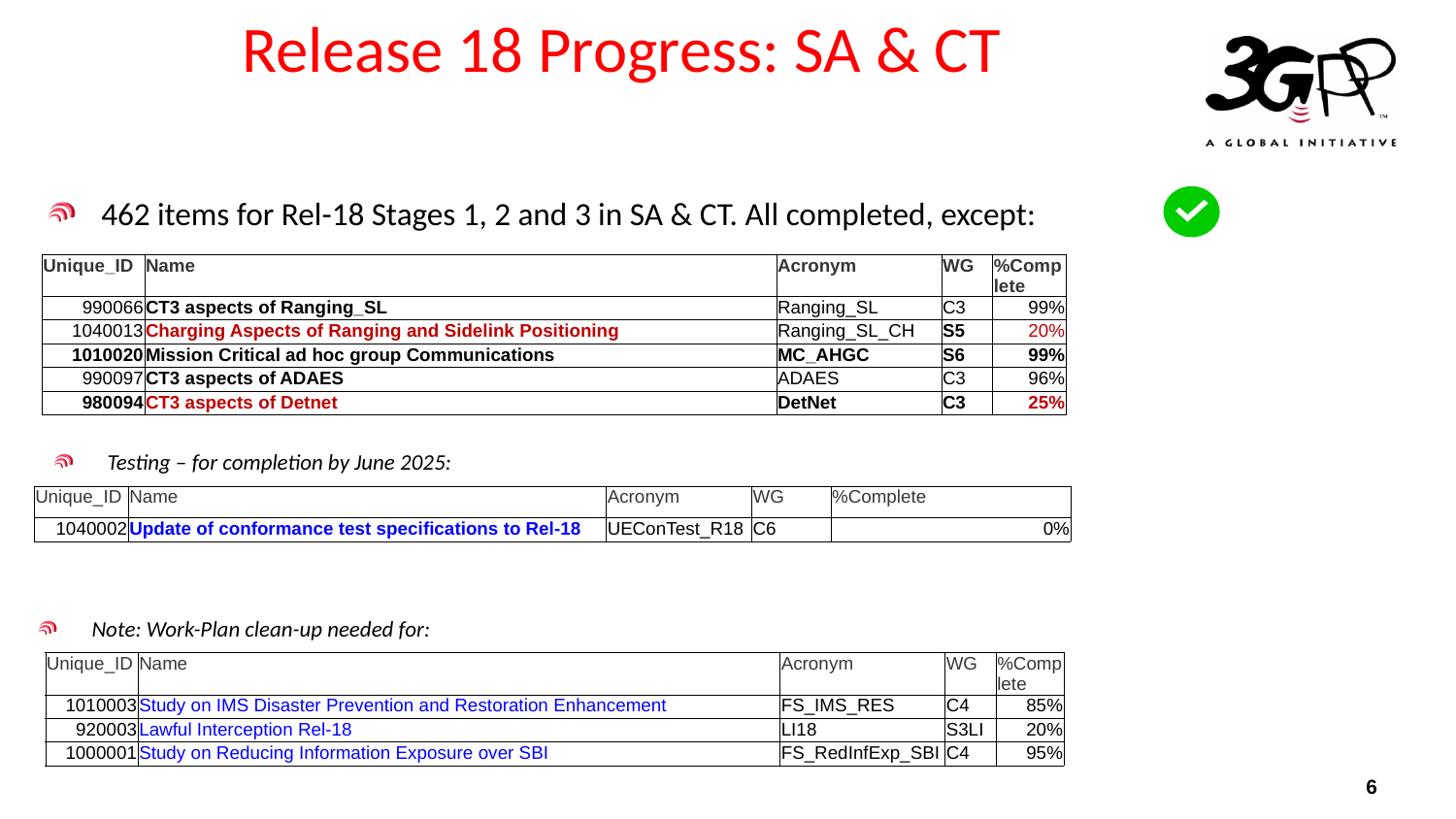

# Release 18 Progress: SA & CT
462 items for Rel-18 Stages 1, 2 and 3 in SA & CT. All completed, except:

| Unique\_ID | Name | Acronym | WG | %Complete |
| --- | --- | --- | --- | --- |
| 990066 | CT3 aspects of Ranging\_SL | Ranging\_SL | C3 | 99% |
| 1040013 | Charging Aspects of Ranging and Sidelink Positioning | Ranging\_SL\_CH | S5 | 20% |
| 1010020 | Mission Critical ad hoc group Communications | MC\_AHGC | S6 | 99% |
| 990097 | CT3 aspects of ADAES | ADAES | C3 | 96% |
| 980094 | CT3 aspects of Detnet | DetNet | C3 | 25% |
Testing – for completion by June 2025:
| Unique\_ID | Name | Acronym | WG | %Complete |
| --- | --- | --- | --- | --- |
| 1040002 | Update of conformance test specifications to Rel-18 | UEConTest\_R18 | C6 | 0% |
Note: Work-Plan clean-up needed for:
| Unique\_ID | Name | Acronym | WG | %Complete |
| --- | --- | --- | --- | --- |
| 1010003 | Study on IMS Disaster Prevention and Restoration Enhancement | FS\_IMS\_RES | C4 | 85% |
| 920003 | Lawful Interception Rel-18 | LI18 | S3LI | 20% |
| 1000001 | Study on Reducing Information Exposure over SBI | FS\_RedInfExp\_SBI | C4 | 95% |